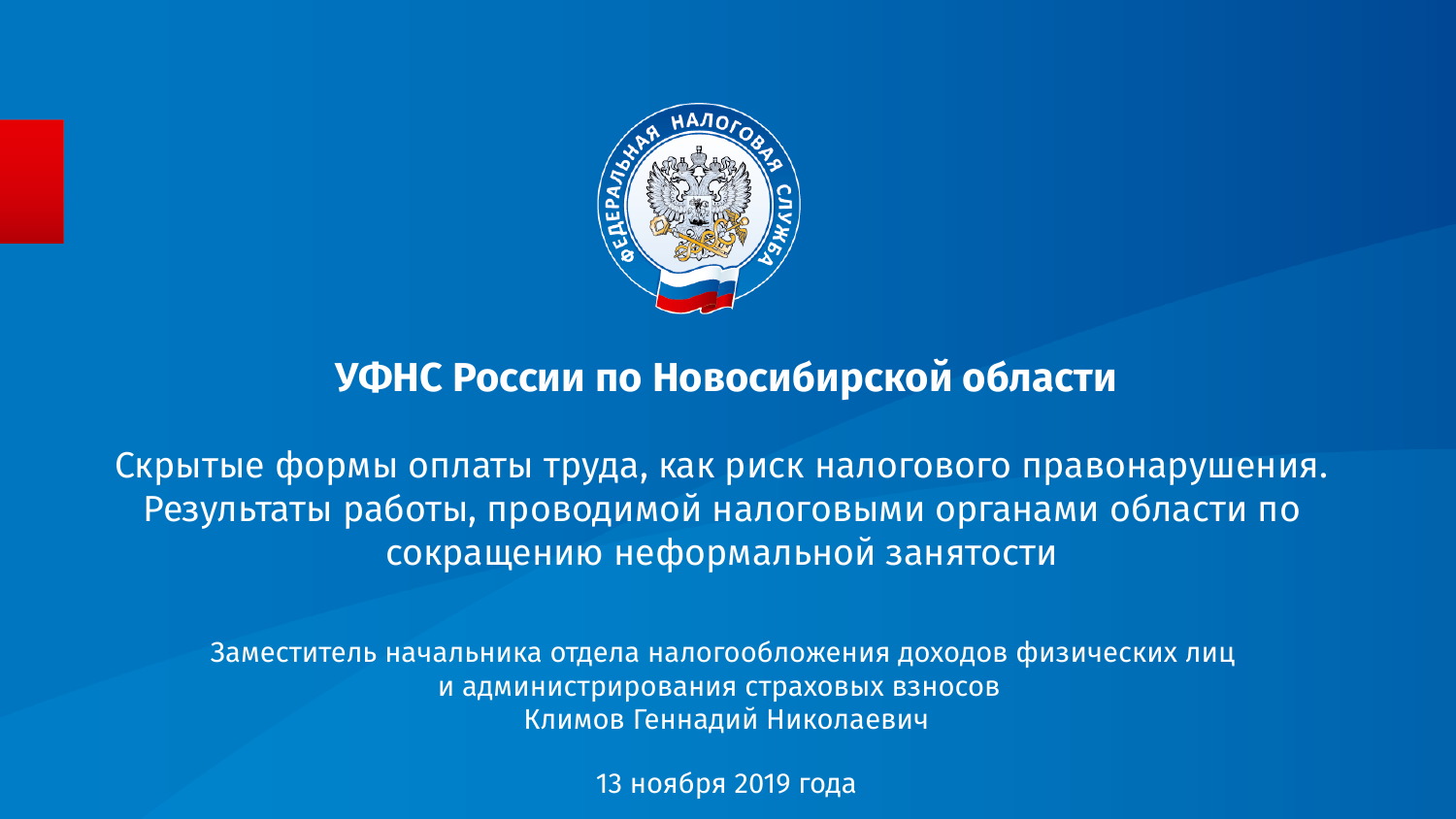

# УФНС России по Новосибирской области
Скрытые формы оплаты труда, как риск налогового правонарушения. Результаты работы, проводимой налоговыми органами области по сокращению неформальной занятости
Заместитель начальника отдела налогообложения доходов физических лиц
и администрирования страховых взносов
Климов Геннадий Николаевич
13 ноября 2019 года